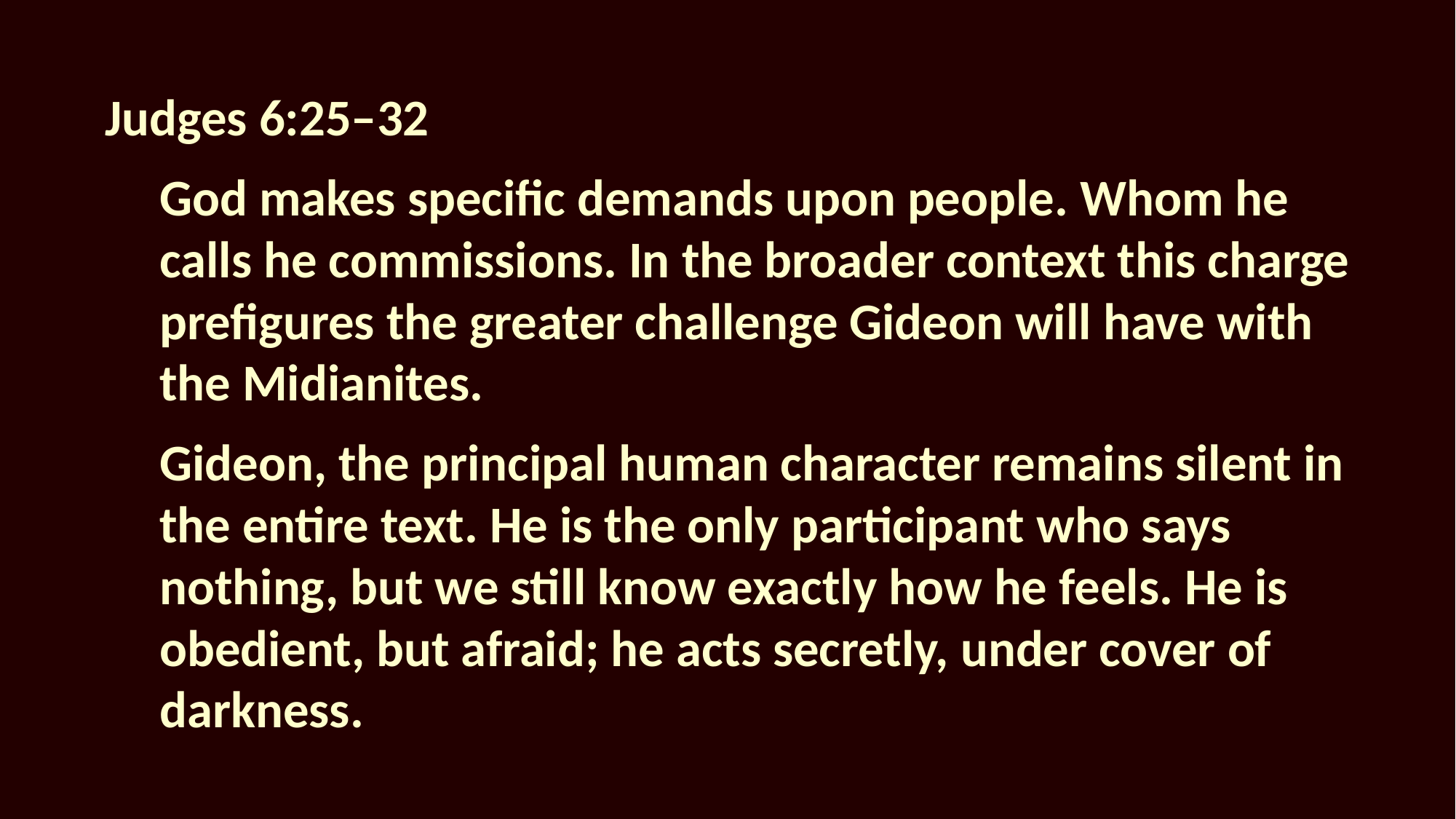

Judges 6:25–32
God makes specific demands upon people. Whom he calls he commissions. In the broader context this charge prefigures the greater challenge Gideon will have with the Midianites.
Gideon, the principal human character remains silent in the entire text. He is the only participant who says nothing, but we still know exactly how he feels. He is obedient, but afraid; he acts secretly, under cover of darkness.